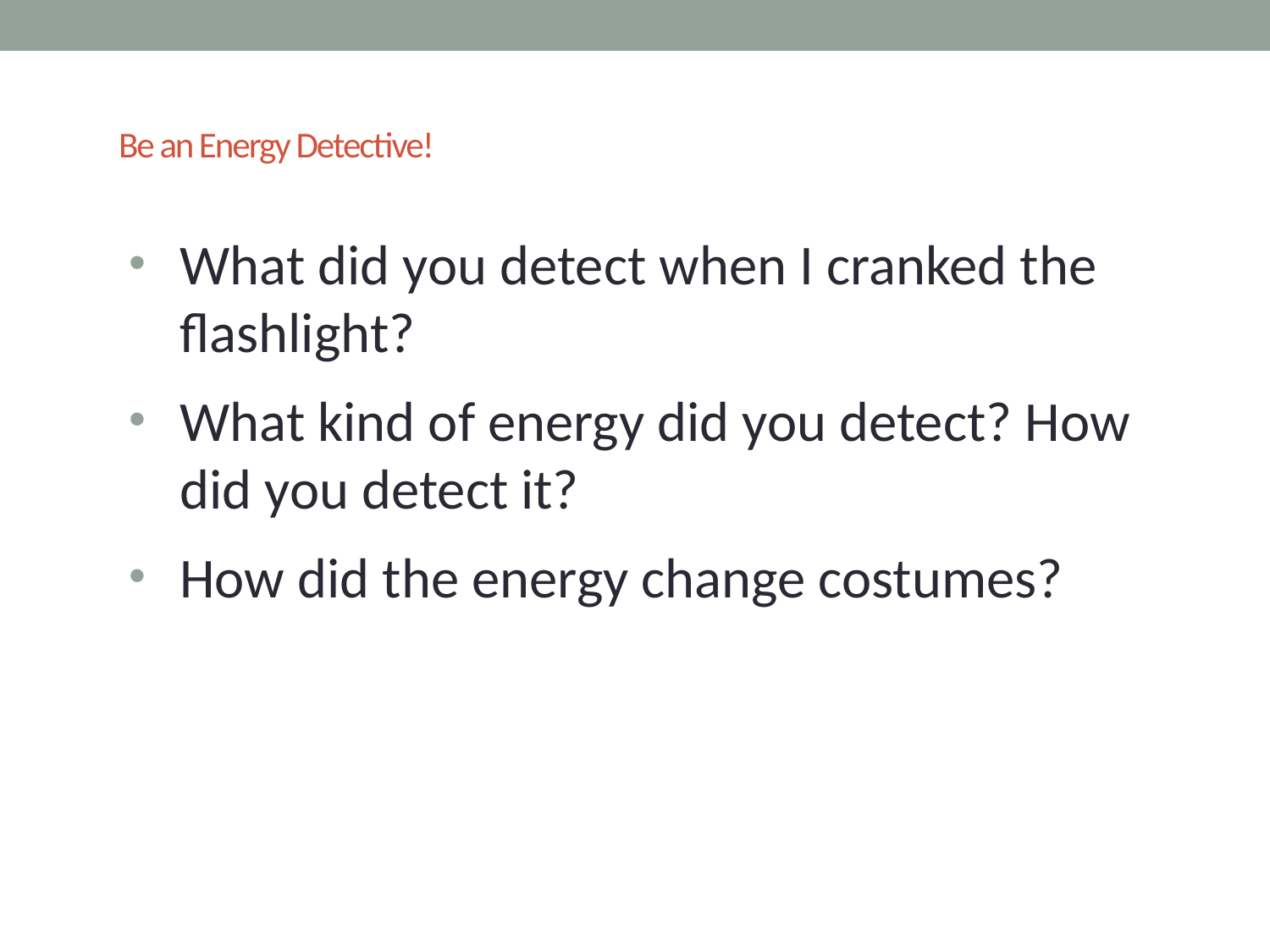

# Be an Energy Detective!
What did you detect when I cranked the flashlight?
What kind of energy did you detect? How did you detect it?
How did the energy change costumes?